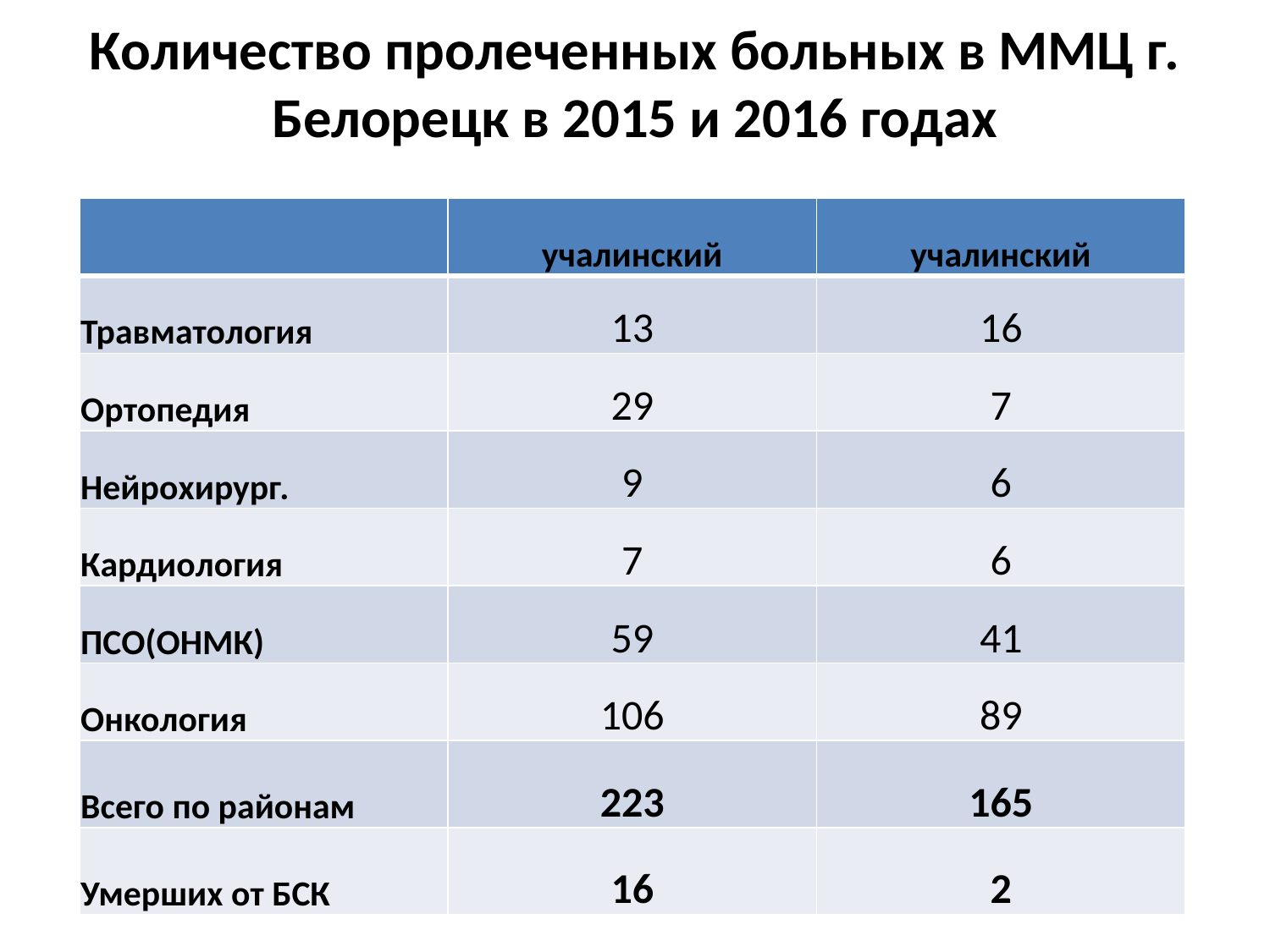

# Количество пролеченных больных в ММЦ г. Белорецк в 2015 и 2016 годах
|  | учалинский | учалинский |
| --- | --- | --- |
| Травматология | 13 | 16 |
| Ортопедия | 29 | 7 |
| Нейрохирург. | 9 | 6 |
| Кардиология | 7 | 6 |
| ПСО(ОНМК) | 59 | 41 |
| Онкология | 106 | 89 |
| Всего по районам | 223 | 165 |
| Умерших от БСК | 16 | 2 |